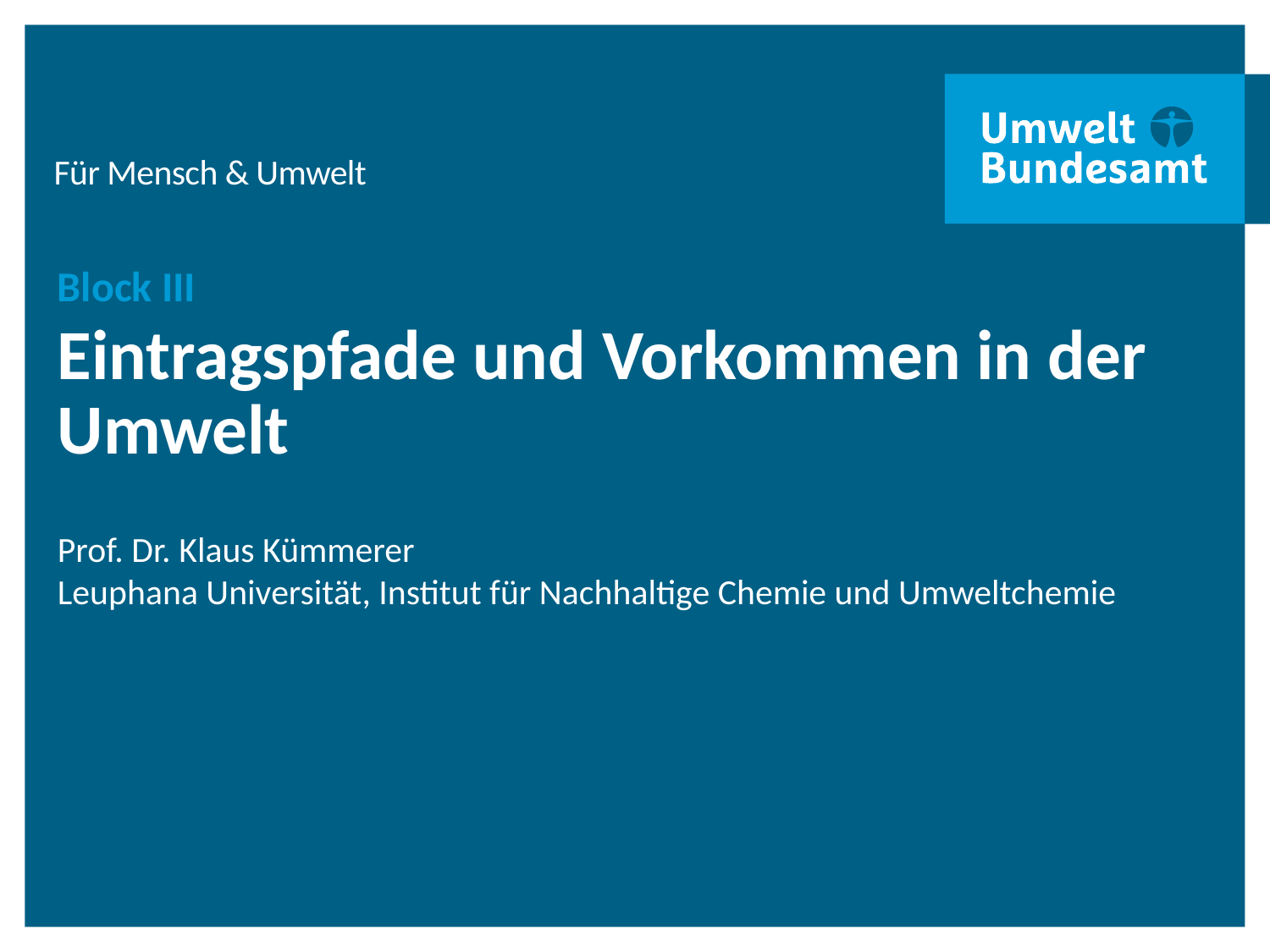

# Block III
Eintragspfade und Vorkommen in der Umwelt
Prof. Dr. Klaus Kümmerer
Leuphana Universität, Institut für Nachhaltige Chemie und Umweltchemie